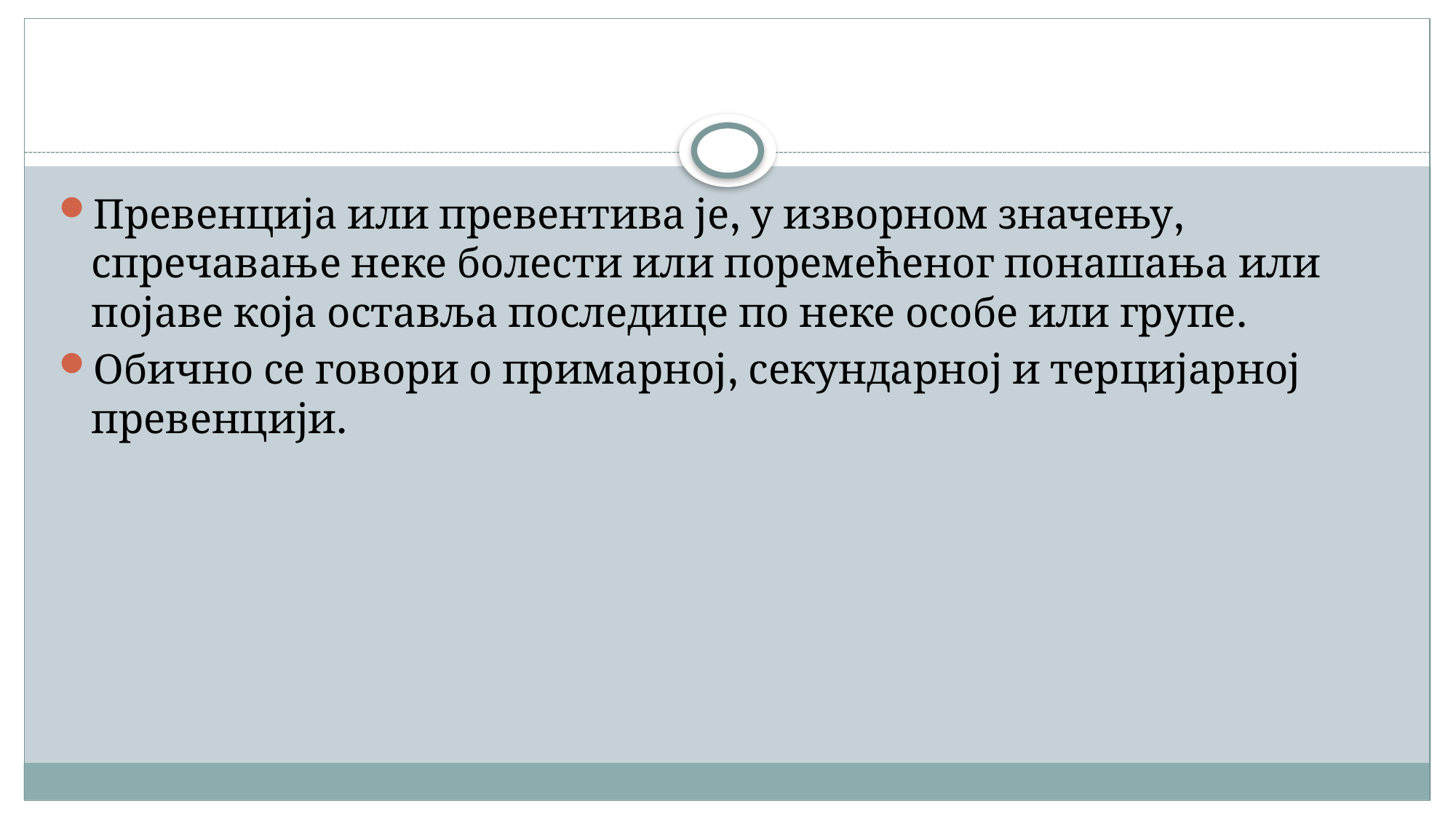

Превенција или превентива је, у изворном значењу, спречавање неке болести или поремећеног понашања или појаве која оставља последице по неке особе или групе.
Обично се говори о примарној, секундарној и терцијарној превенцији.